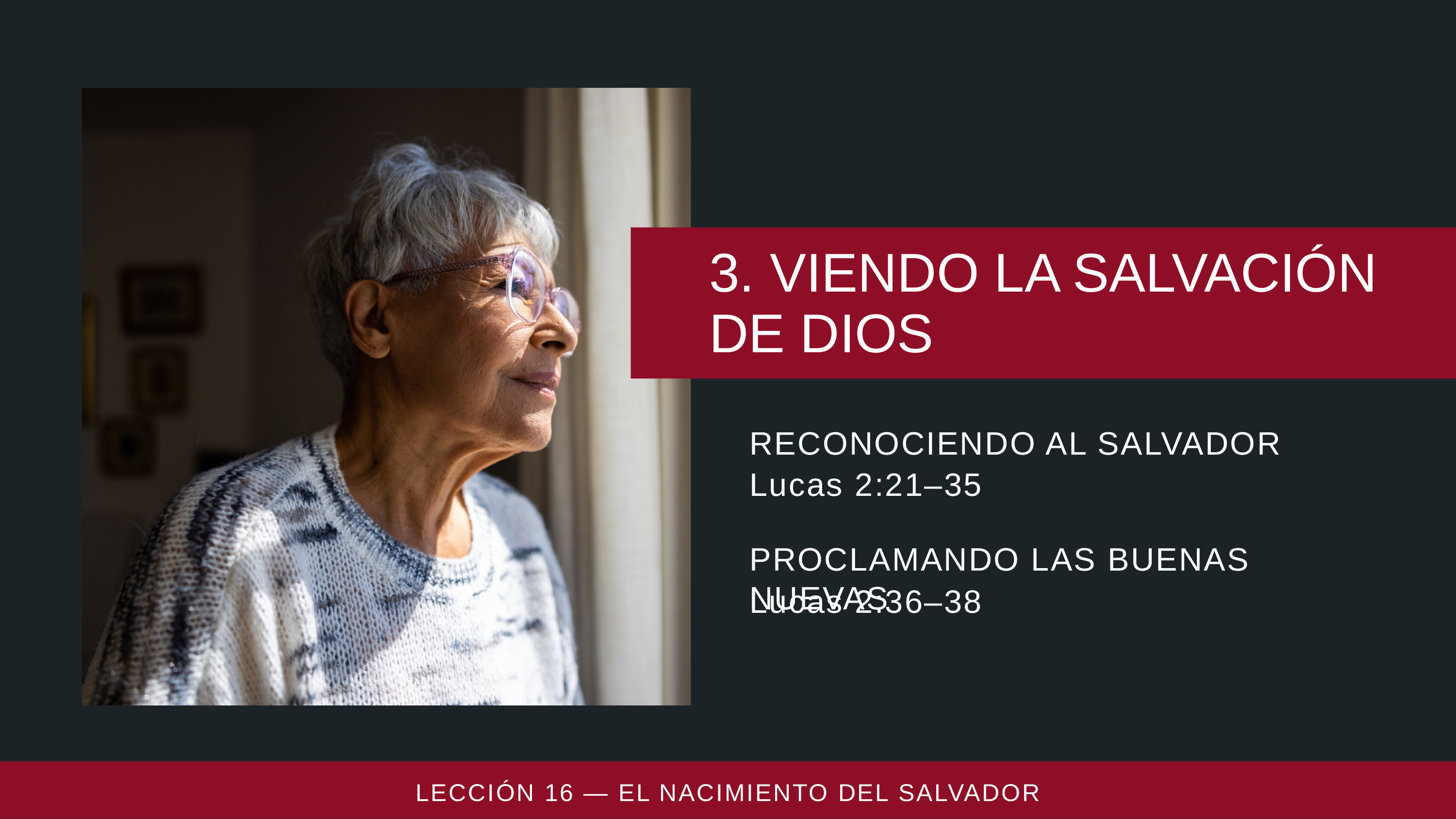

RECONOCIENDO AL SALVADOR
Lucas 2:21–35
PROCLAMANDO LAS BUENAS NUEVAS
Lucas 2:36–38